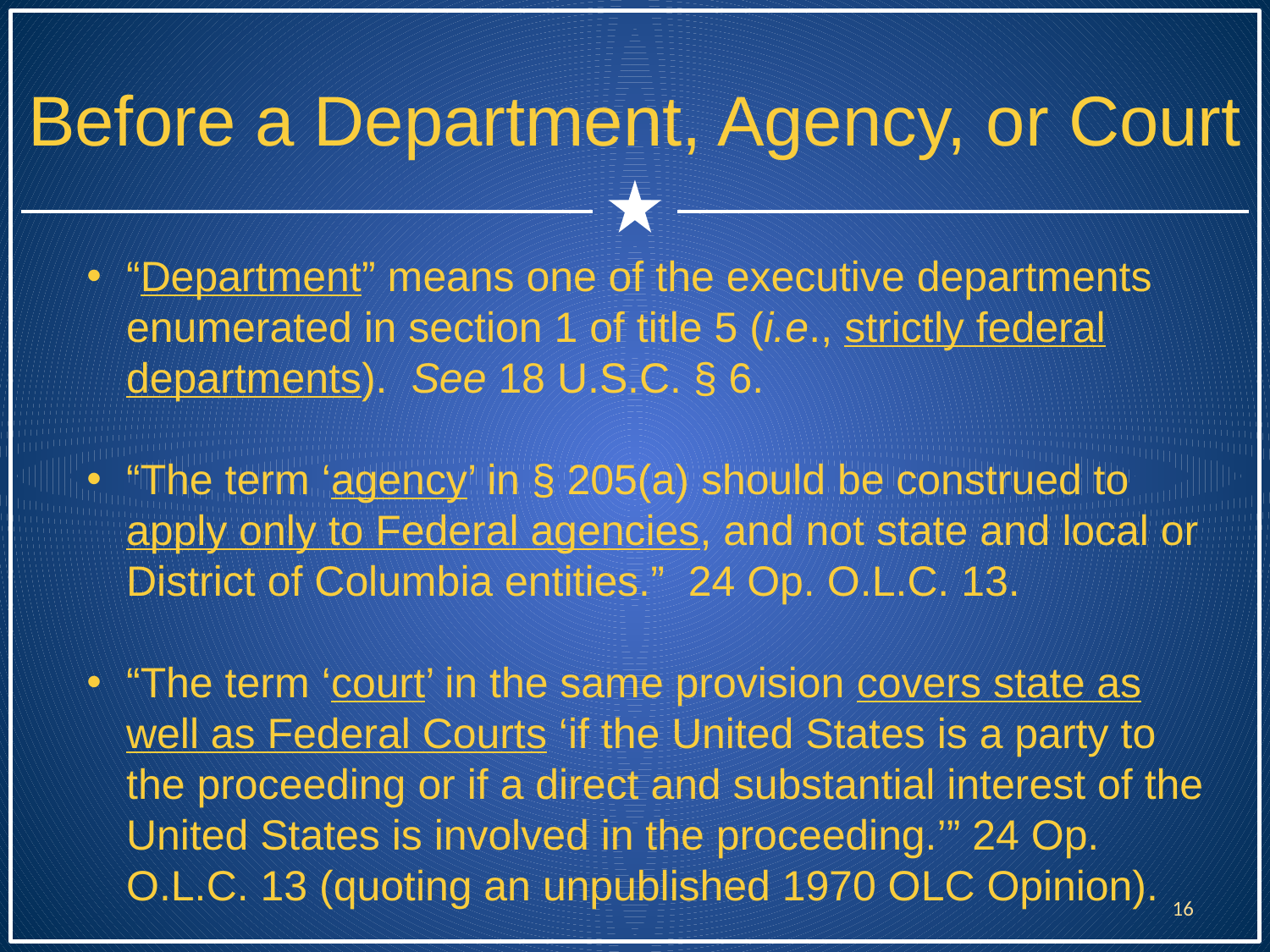

# Before a Department, Agency, or Court
“Department” means one of the executive departments enumerated in section 1 of title 5 (i.e., strictly federal departments).  See 18 U.S.C. § 6.

“The term ‘agency’ in § 205(a) should be construed to apply only to Federal agencies, and not state and local or District of Columbia entities.”  24 Op. O.L.C. 13.

“The term ‘court’ in the same provision covers state as well as Federal Courts ‘if the United States is a party to the proceeding or if a direct and substantial interest of the United States is involved in the proceeding.’” 24 Op. O.L.C. 13 (quoting an unpublished 1970 OLC Opinion).

16